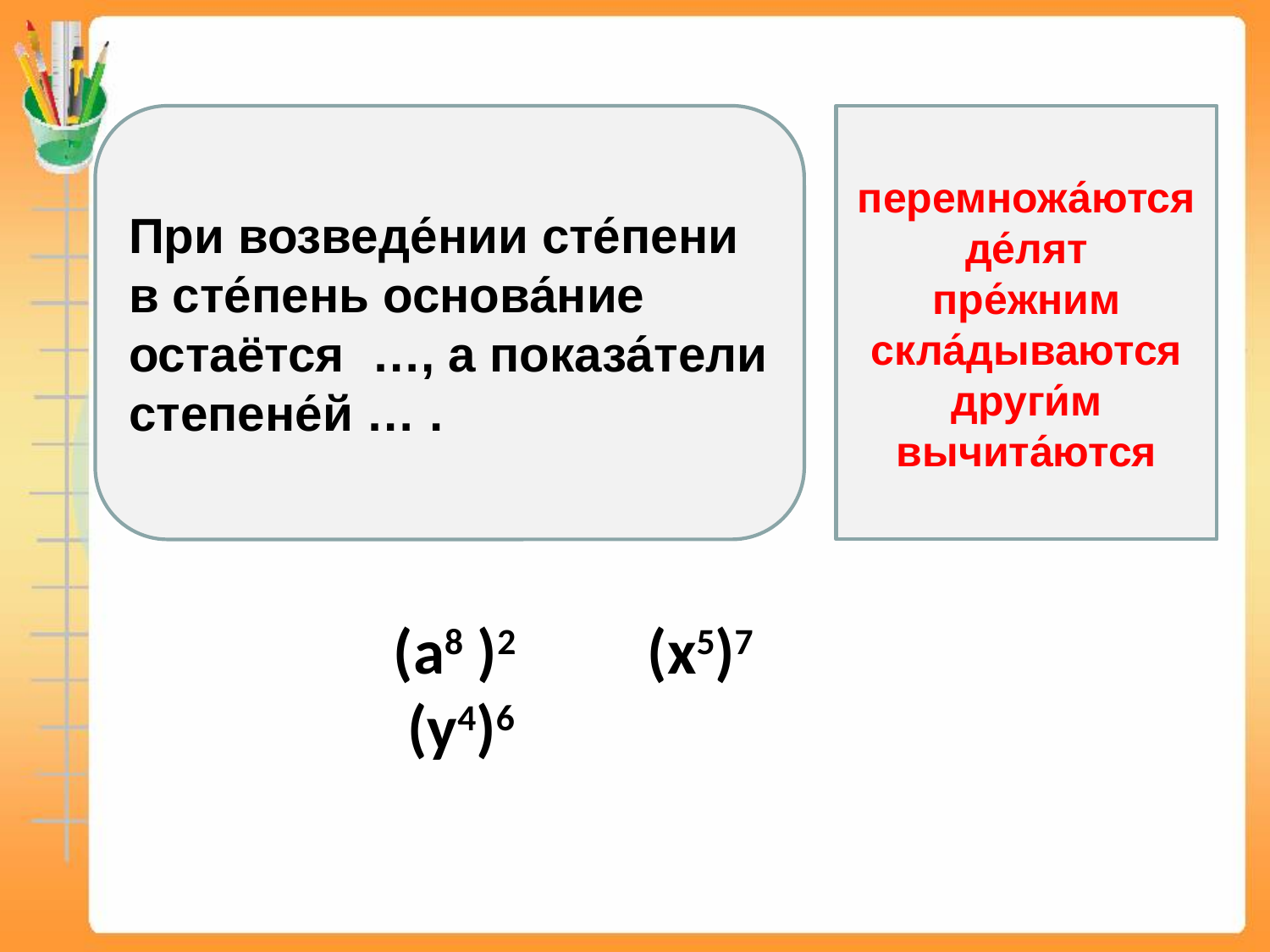

При возведе́нии сте́пени в сте́пень основа́ние остаётся  …, а показа́тели степене́й … .
перемножа́ются
де́лят
пре́жним
скла́дываются
други́м
вычита́ются
(а8 )2		(х5)7
 (у4)6